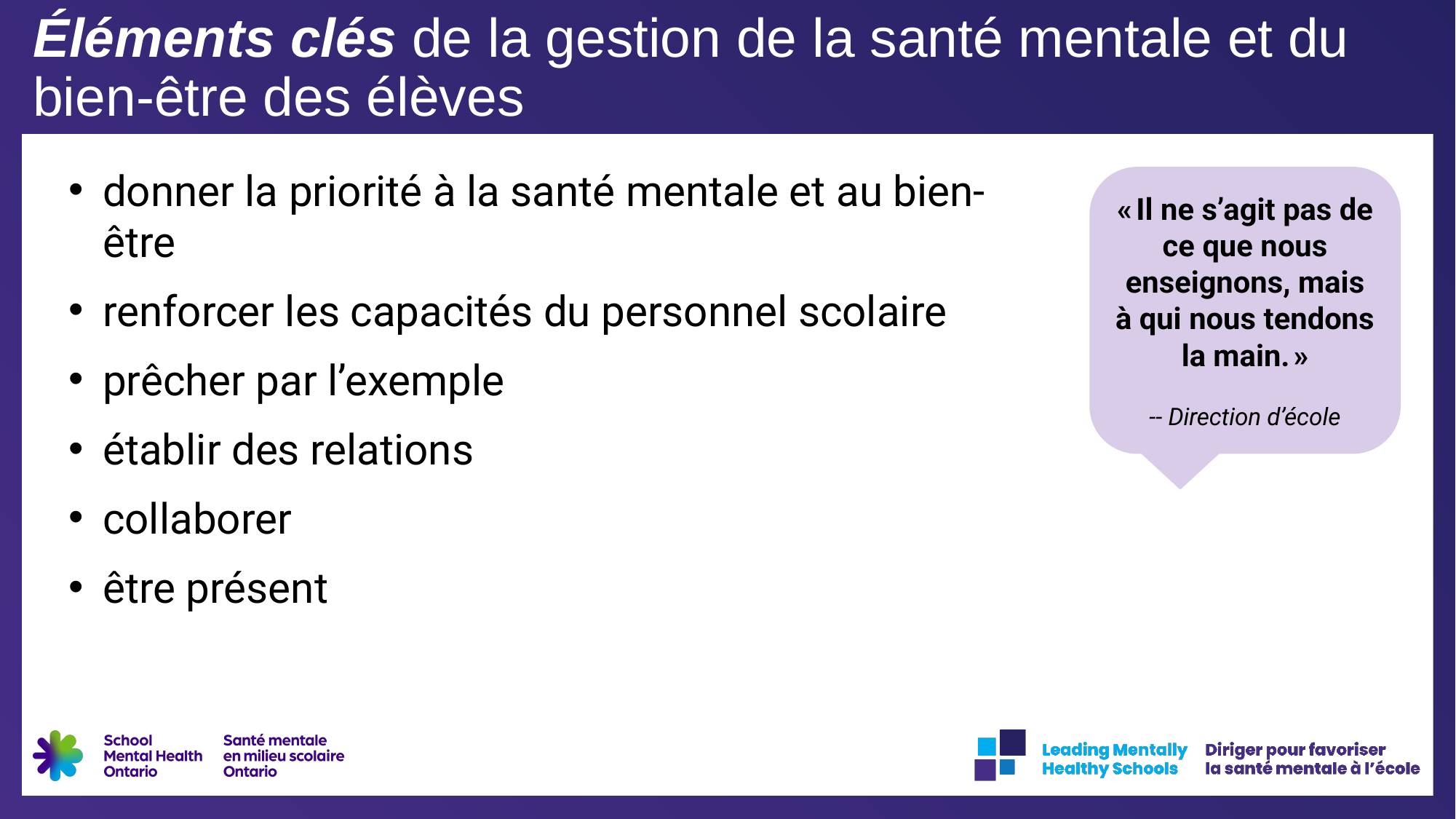

# Éléments clés de la gestion de la santé mentale et du bien-être des élèves
donner la priorité à la santé mentale et au bien-être
renforcer les capacités du personnel scolaire
prêcher par l’exemple
établir des relations
collaborer
être présent
« Il ne s’agit pas de
ce que nous enseignons, mais à qui nous tendons la main. »

-- Direction d’école